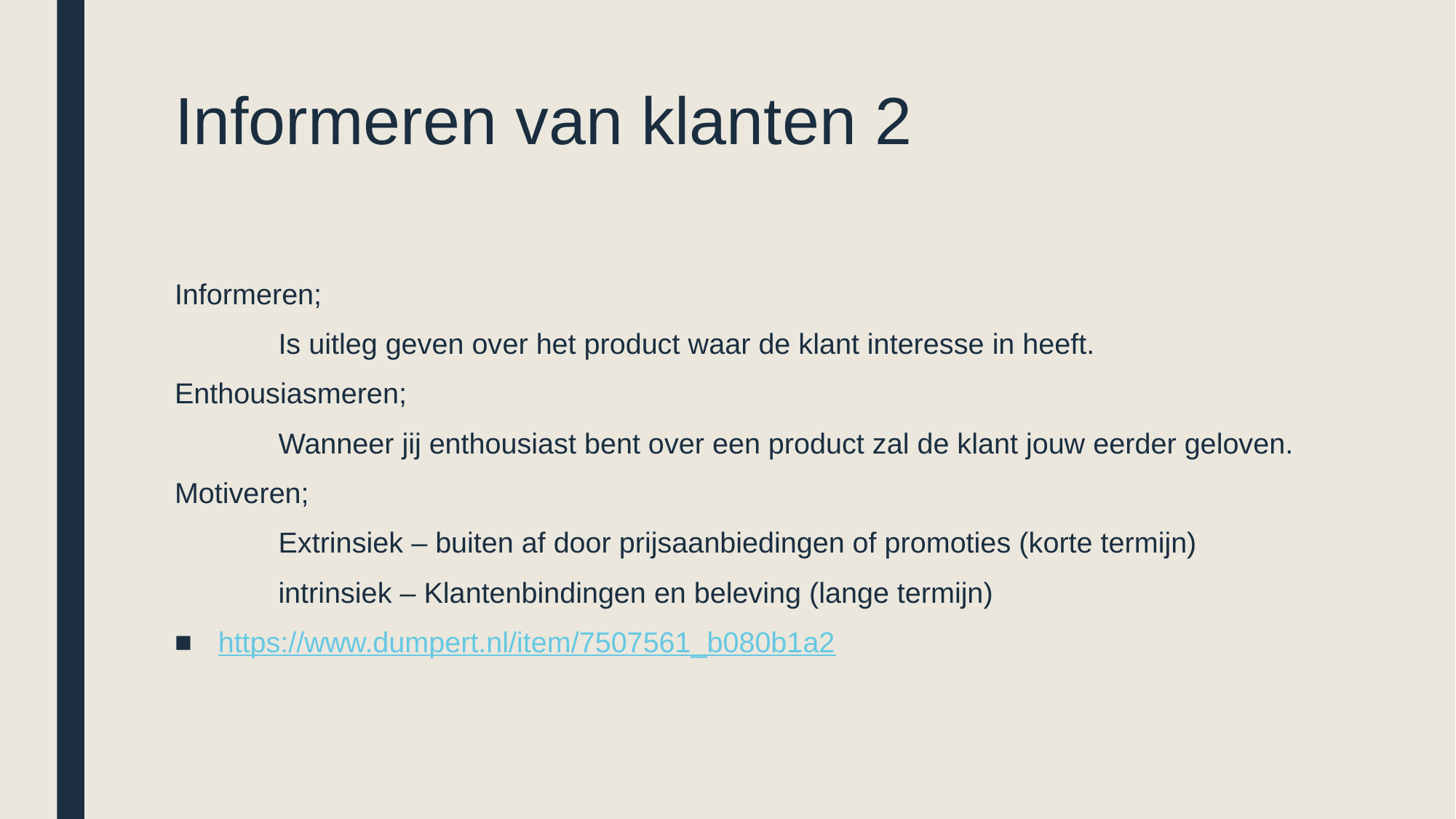

# Informeren van klanten 2
Informeren;
	Is uitleg geven over het product waar de klant interesse in heeft.
Enthousiasmeren;
	Wanneer jij enthousiast bent over een product zal de klant jouw eerder geloven.
Motiveren;
	Extrinsiek – buiten af door prijsaanbiedingen of promoties (korte termijn)
	intrinsiek – Klantenbindingen en beleving (lange termijn)
https://www.dumpert.nl/item/7507561_b080b1a2